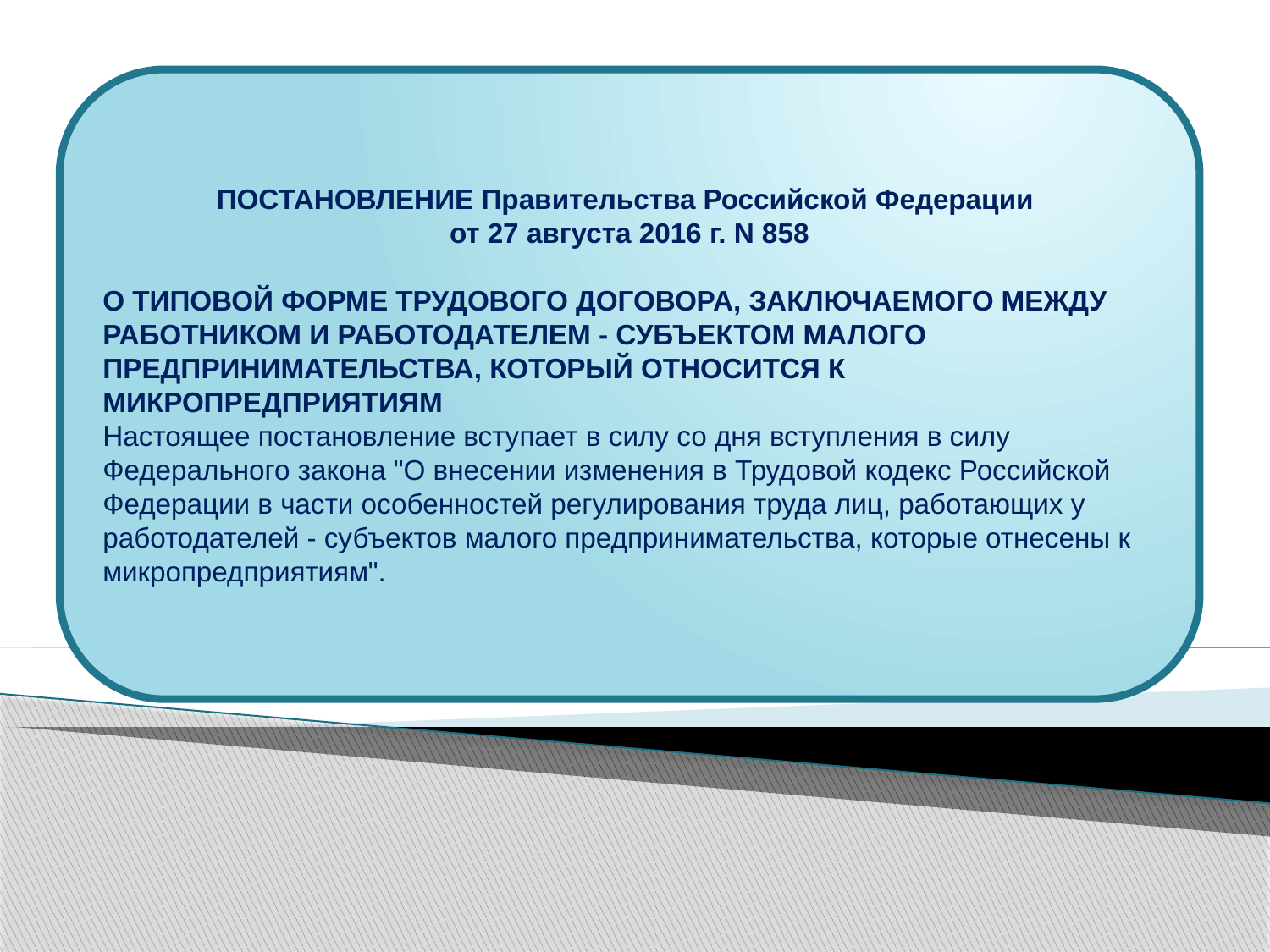

ПОСТАНОВЛЕНИЕ Правительства Российской Федерации
от 27 августа 2016 г. N 858

О ТИПОВОЙ ФОРМЕ ТРУДОВОГО ДОГОВОРА, ЗАКЛЮЧАЕМОГО МЕЖДУ РАБОТНИКОМ И РАБОТОДАТЕЛЕМ - СУБЪЕКТОМ МАЛОГО ПРЕДПРИНИМАТЕЛЬСТВА, КОТОРЫЙ ОТНОСИТСЯ К МИКРОПРЕДПРИЯТИЯМ
Настоящее постановление вступает в силу со дня вступления в силу Федерального закона "О внесении изменения в Трудовой кодекс Российской Федерации в части особенностей регулирования труда лиц, работающих у работодателей - субъектов малого предпринимательства, которые отнесены к микропредприятиям".